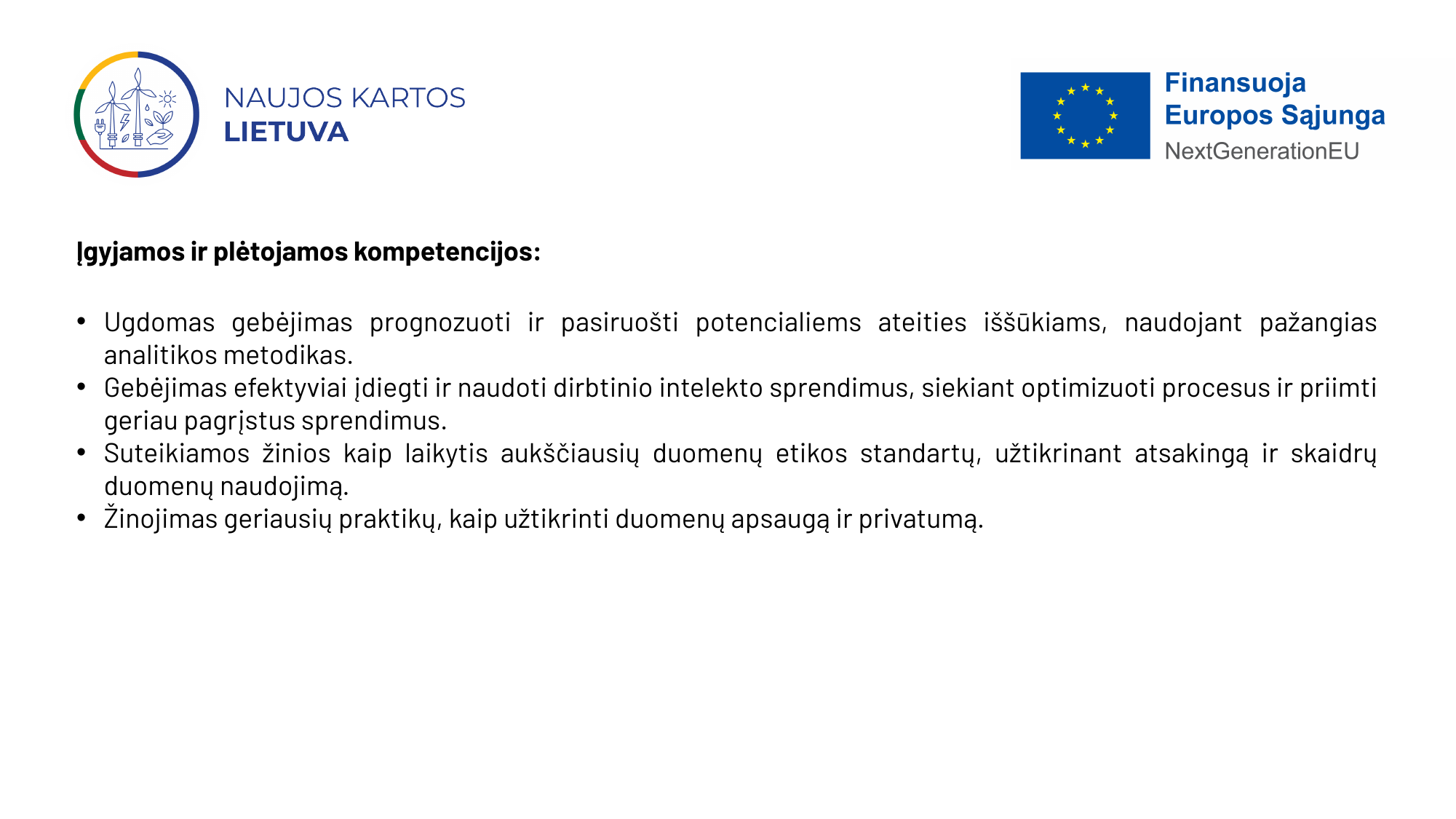

Įgyjamos ir plėtojamos kompetencijos:

Ugdomas gebėjimas prognozuoti ir pasiruošti potencialiems ateities iššūkiams, naudojant pažangias analitikos metodikas.
Gebėjimas efektyviai įdiegti ir naudoti dirbtinio intelekto sprendimus, siekiant optimizuoti procesus ir priimti geriau pagrįstus sprendimus.
Suteikiamos žinios kaip laikytis aukščiausių duomenų etikos standartų, užtikrinant atsakingą ir skaidrų duomenų naudojimą.
Žinojimas geriausių praktikų, kaip užtikrinti duomenų apsaugą ir privatumą.